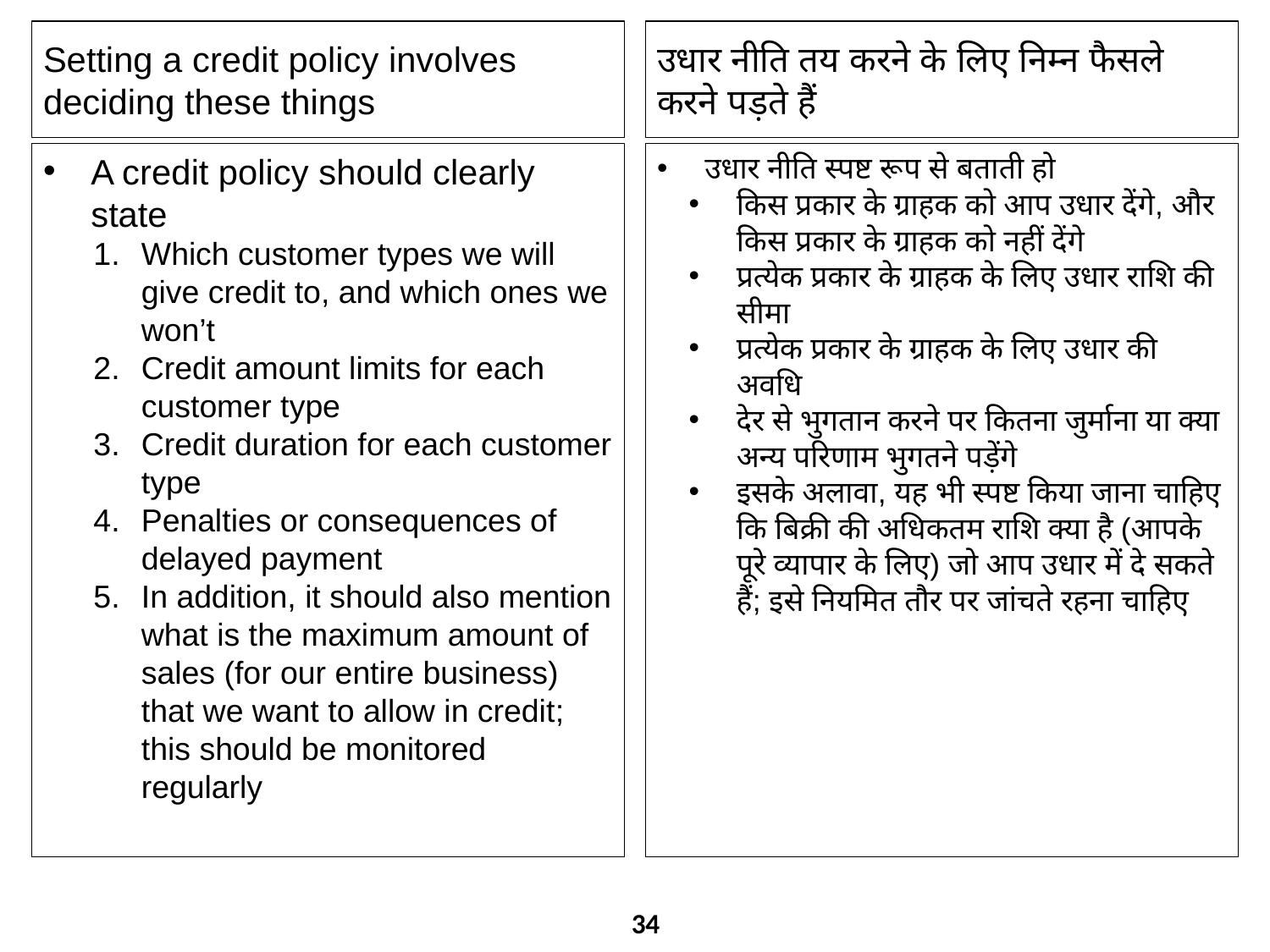

Setting a credit policy involves deciding these things
उधार नीति तय करने के लिए निम्न फैसले करने पड़ते हैं
A credit policy should clearly state
Which customer types we will give credit to, and which ones we won’t
Credit amount limits for each customer type
Credit duration for each customer type
Penalties or consequences of delayed payment
In addition, it should also mention what is the maximum amount of sales (for our entire business) that we want to allow in credit; this should be monitored regularly

उधार नीति स्पष्ट रूप से बताती हो
किस प्रकार के ग्राहक को आप उधार देंगे, और किस प्रकार के ग्राहक को नहीं देंगे
प्रत्येक प्रकार के ग्राहक के लिए उधार राशि की सीमा
प्रत्येक प्रकार के ग्राहक के लिए उधार की अवधि
देर से भुगतान करने पर कितना जुर्माना या क्या अन्य परिणाम भुगतने पड़ेंगे
इसके अलावा, यह भी स्पष्ट किया जाना चाहिए कि बिक्री की अधिकतम राशि क्या है (आपके पूरे व्यापार के लिए) जो आप उधार में दे सकते हैं; इसे नियमित तौर पर जांचते रहना चाहिए
34